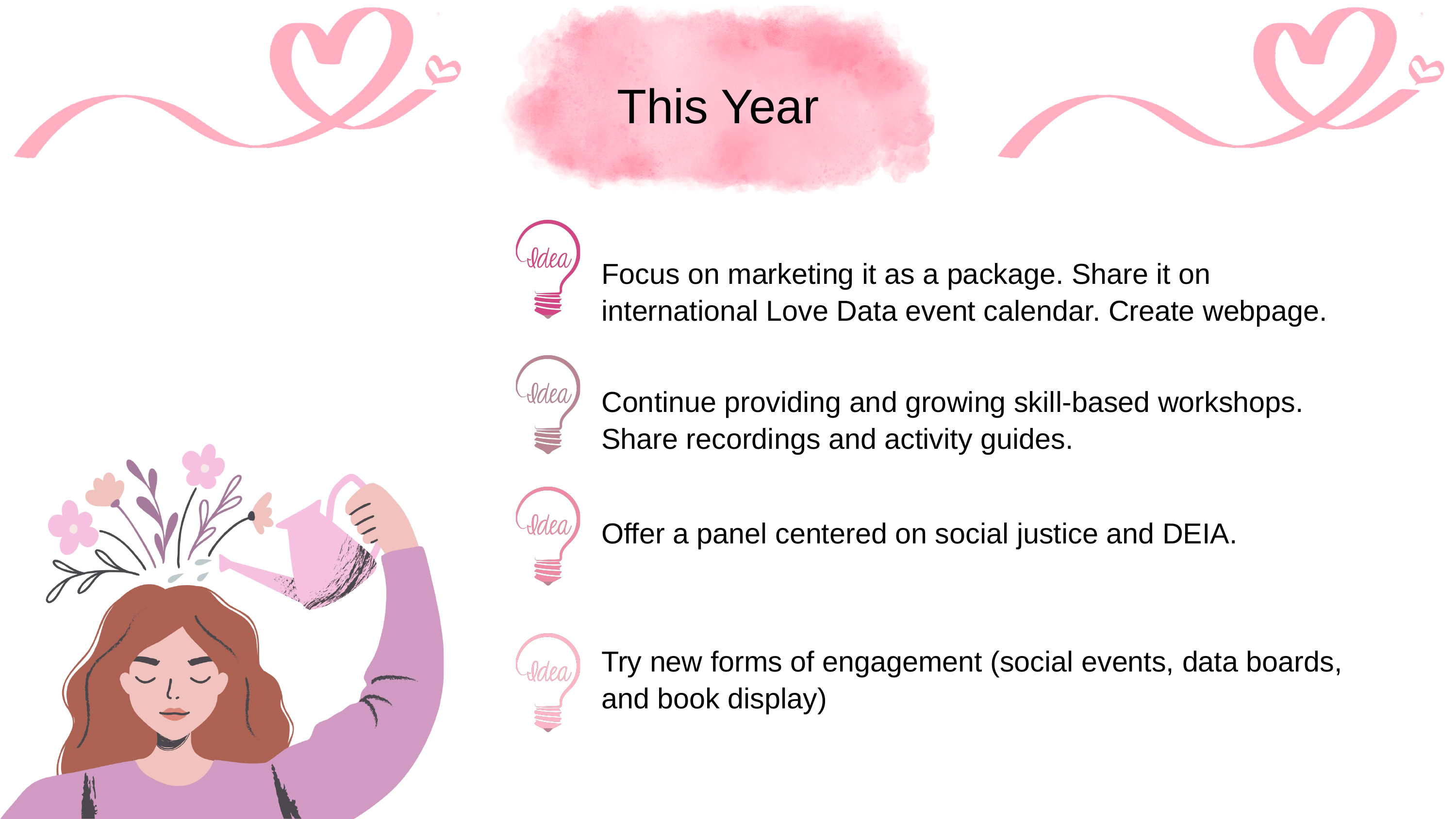

This Year

Focus on marketing it as a package. Share it on international Love Data event calendar. Create webpage.

Continue providing and growing skill-based workshops. Share recordings and activity guides.

Offer a panel centered on social justice and DEIA.

Try new forms of engagement (social events, data boards, and book display)